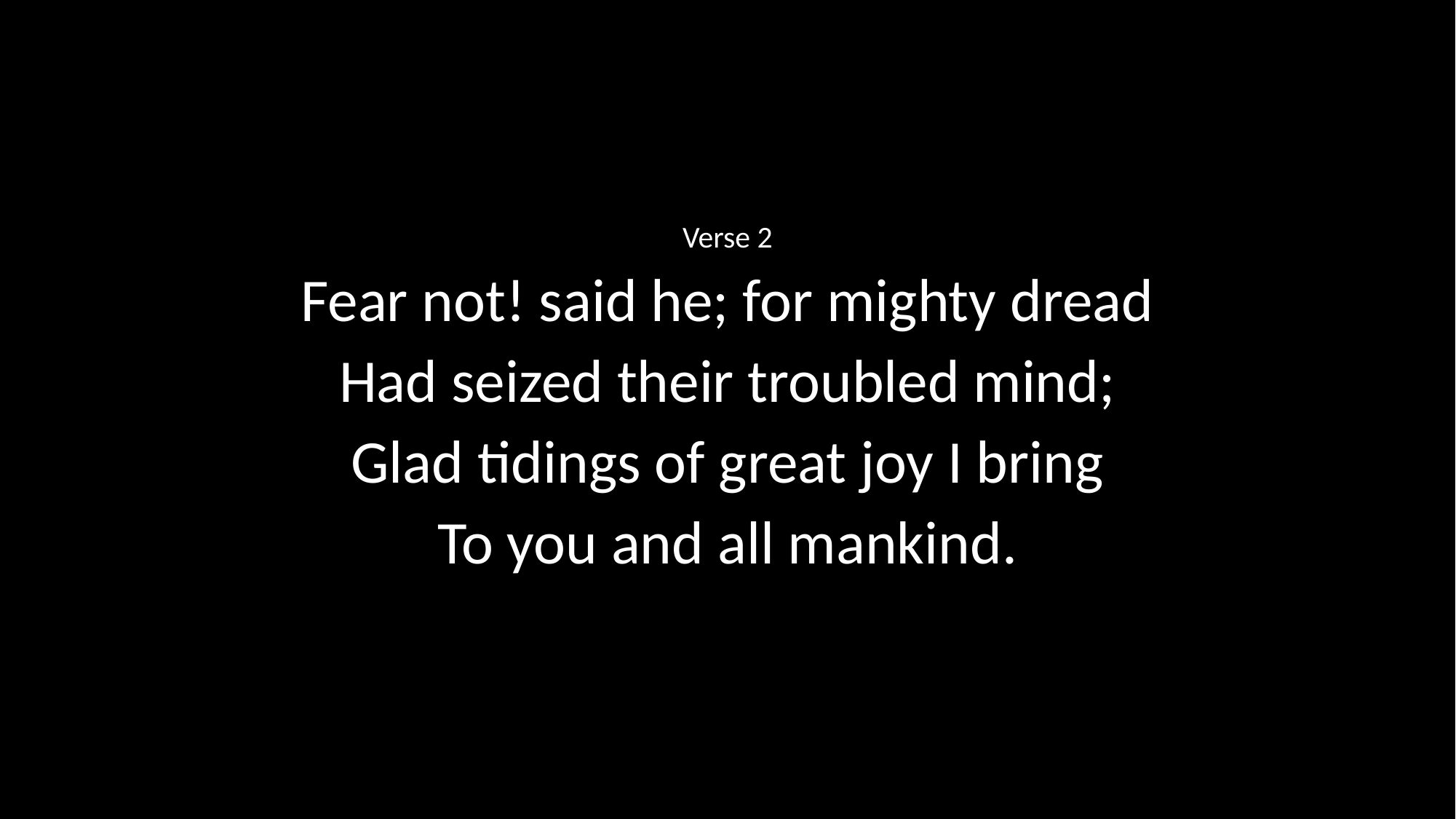

Verse 2
Fear not! said he; for mighty dread
Had seized their troubled mind;
Glad tidings of great joy I bring
To you and all mankind.